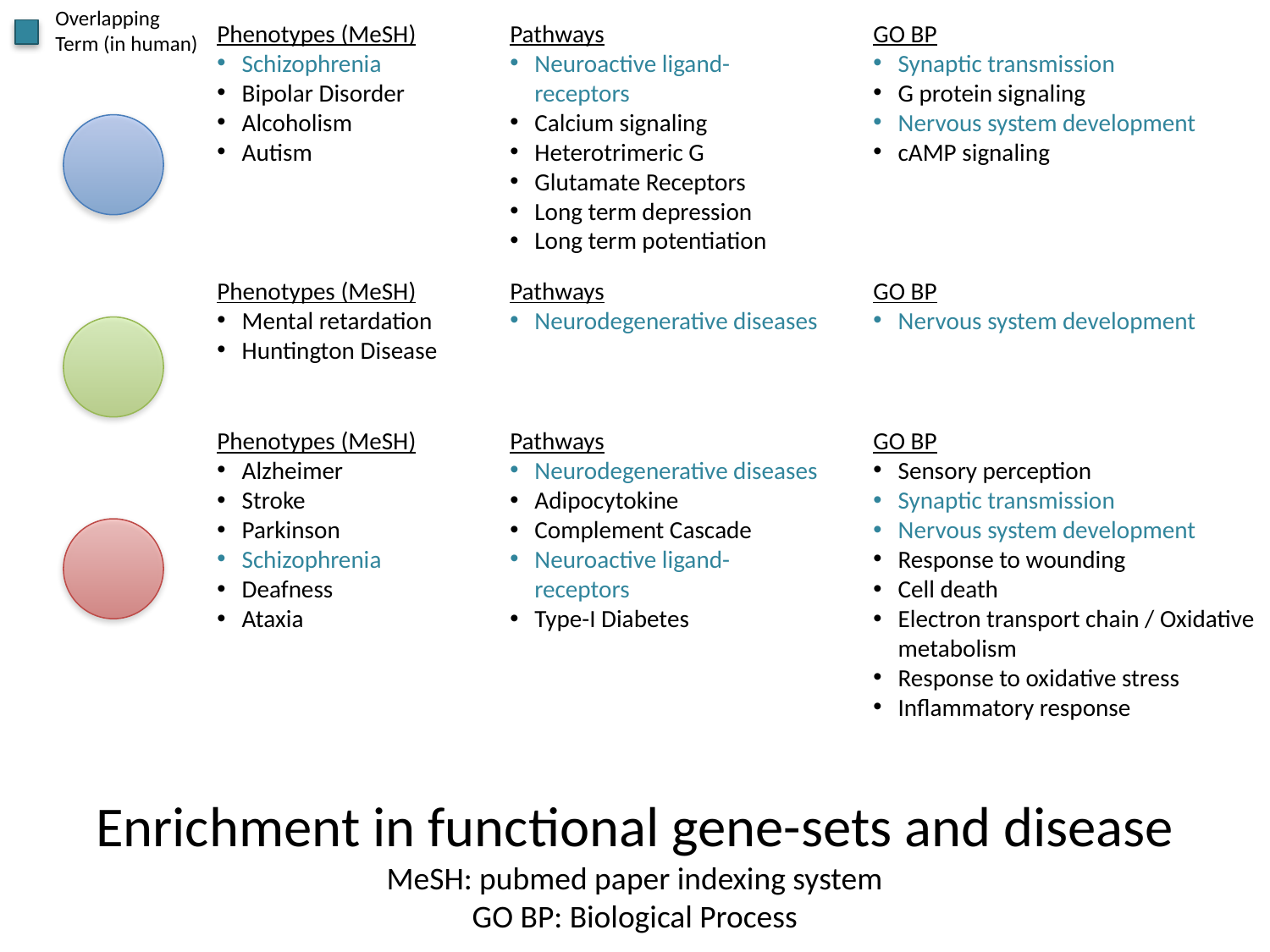

Overlapping
Term (in human)
Phenotypes (MeSH)
Schizophrenia
Bipolar Disorder
Alcoholism
Autism

Pathways
Neuroactive ligand-receptors
Calcium signaling
Heterotrimeric G
Glutamate Receptors
Long term depression
Long term potentiation
GO BP
Synaptic transmission
G protein signaling
Nervous system development
cAMP signaling

Phenotypes (MeSH)
Mental retardation
Huntington Disease

Pathways
Neurodegenerative diseases
GO BP
Nervous system development

Phenotypes (MeSH)
Alzheimer
Stroke
Parkinson
Schizophrenia
Deafness
Ataxia

Pathways
Neurodegenerative diseases
Adipocytokine
Complement Cascade
Neuroactive ligand-receptors
Type-I Diabetes
GO BP
Sensory perception
Synaptic transmission
Nervous system development
Response to wounding
Cell death
Electron transport chain / Oxidative metabolism
Response to oxidative stress
Inflammatory response

# Enrichment in functional gene-sets and disease MeSH: pubmed paper indexing system GO BP: Biological Process